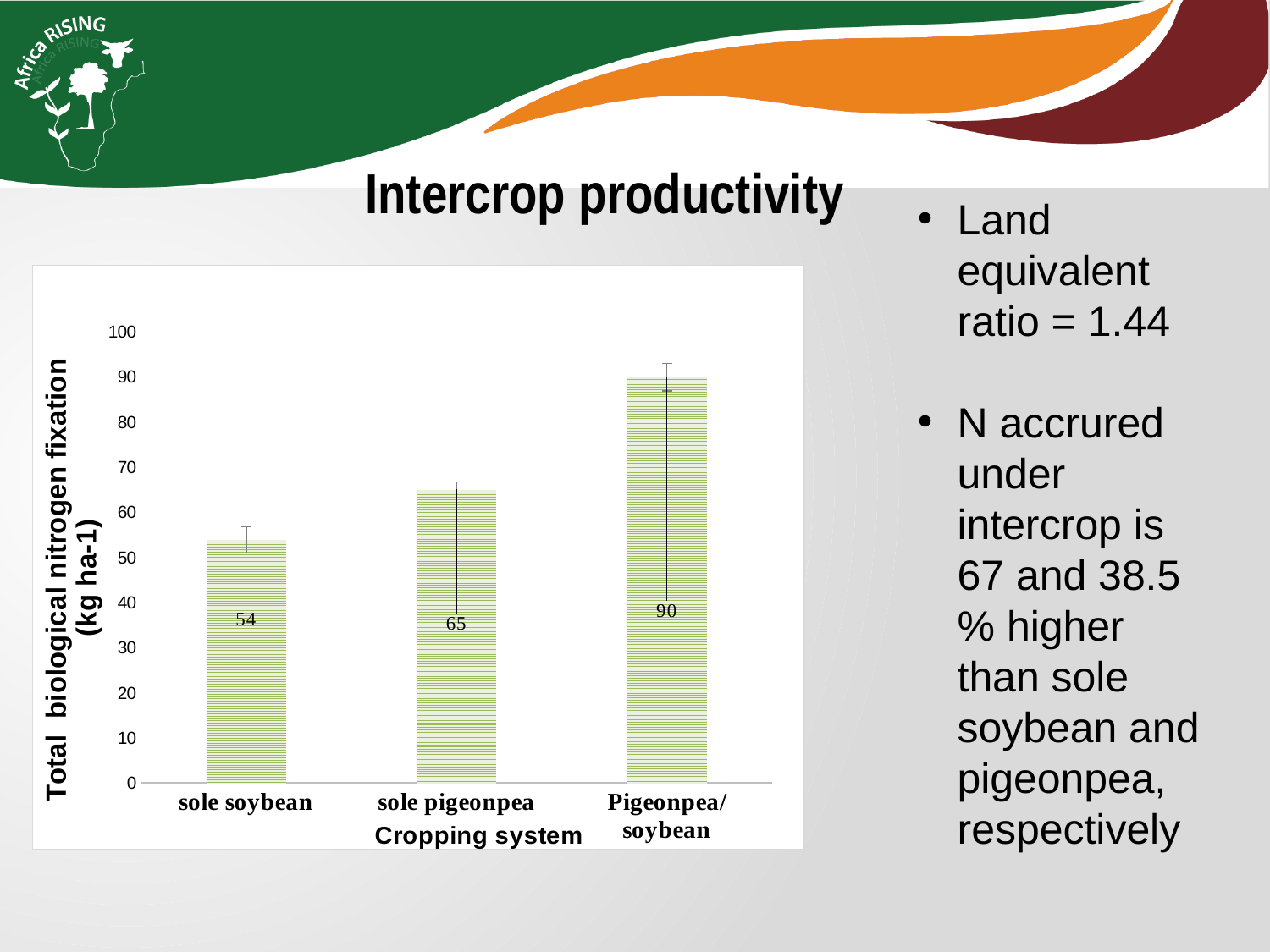

Intercrop productivity
Land equivalent ratio = 1.44

N accrured under intercrop is 67 and 38.5 % higher than sole soybean and pigeonpea, respectively

### Chart

| Category |  |
|---|---|
| sole soybean | 54.0 |
| sole pigeonpea | 65.0 |
| Pigeonpea/soybean | 90.0 |